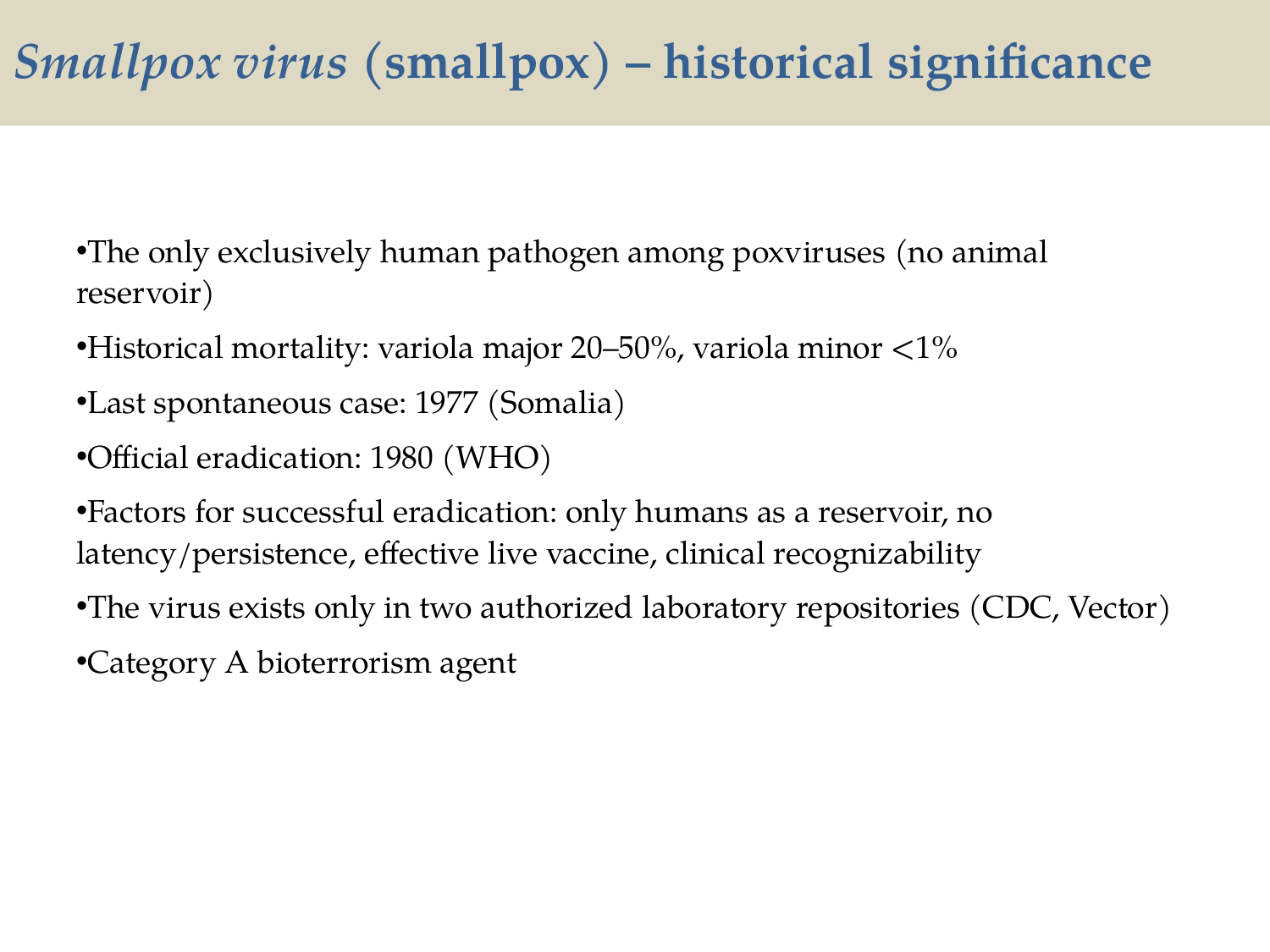

# Smallpox virus (smallpox) – historical significance
The only exclusively human pathogen among poxviruses (no animal reservoir)
Historical mortality: variola major 20–50%, variola minor <1%
Last spontaneous case: 1977 (Somalia)
Official eradication: 1980 (WHO)
Factors for successful eradication: only humans as a reservoir, no latency/persistence, effective live vaccine, clinical recognizability
The virus exists only in two authorized laboratory repositories (CDC, Vector)
Category A bioterrorism agent